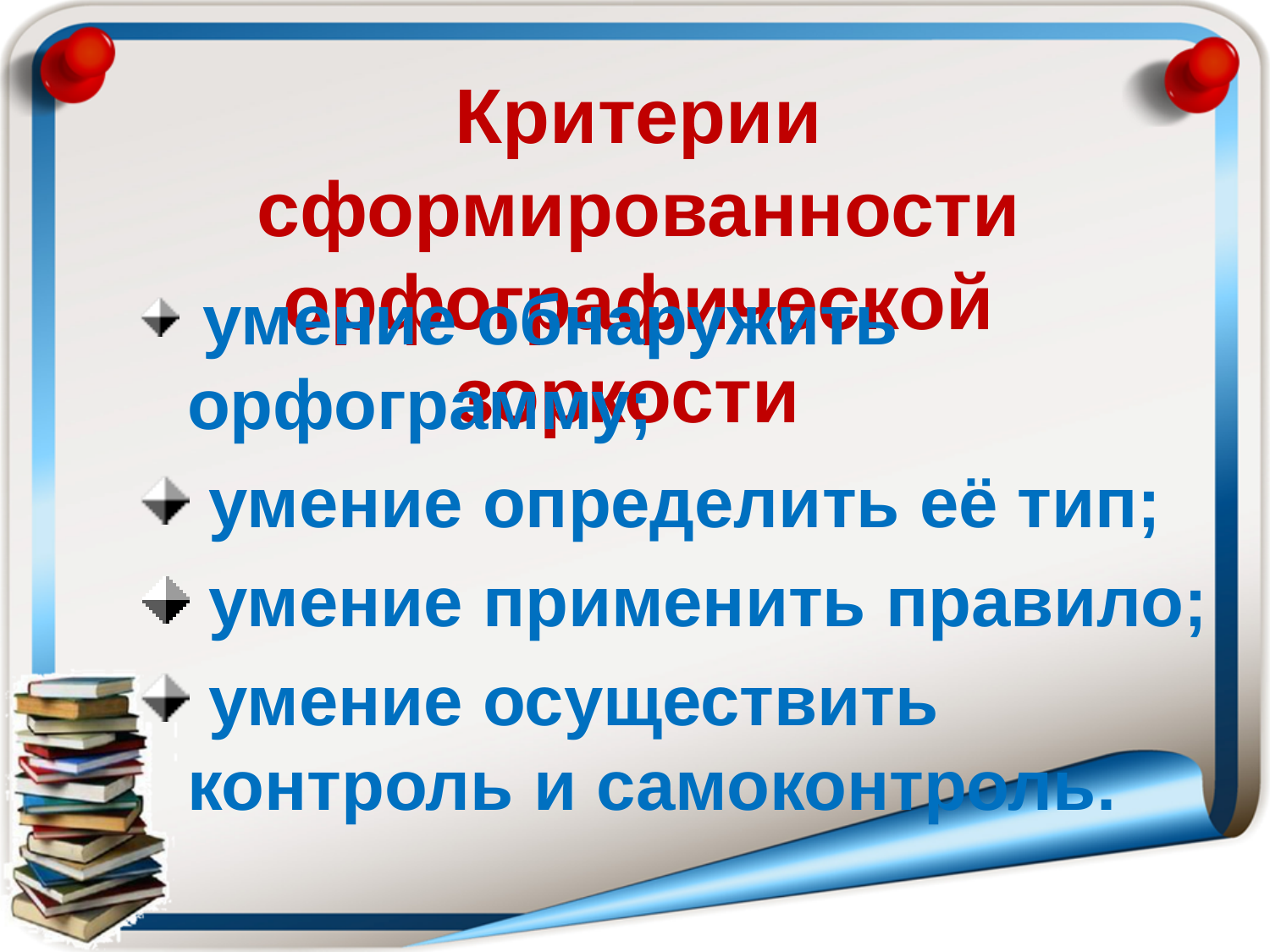

Критерии сформированности орфографической зоркости
 умение обнаружить орфограмму;
 умение определить её тип;
 умение применить правило;
 умение осуществить контроль и самоконтроль.